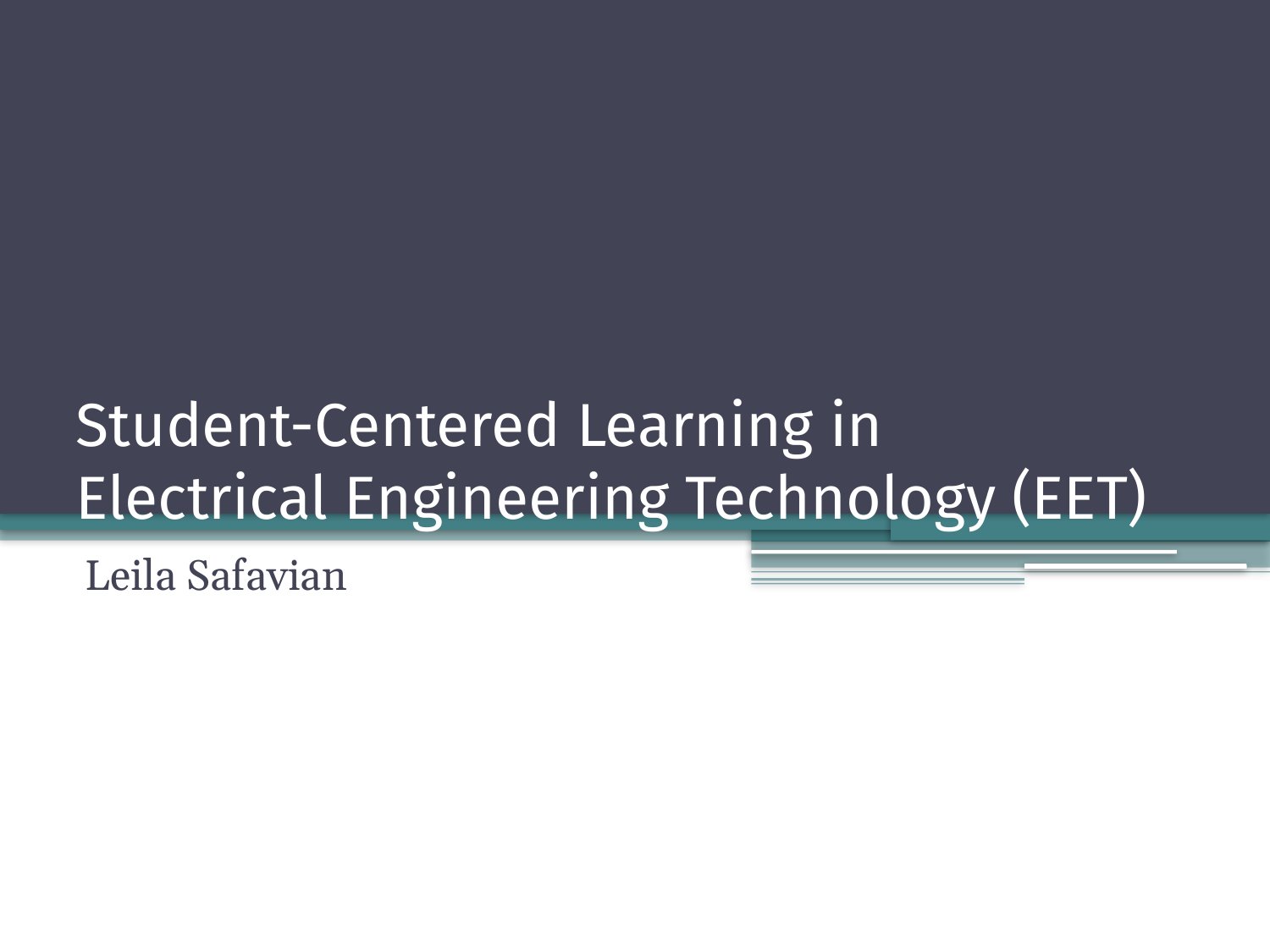

# Student-Centered Learning in Electrical Engineering Technology (EET)
Leila Safavian